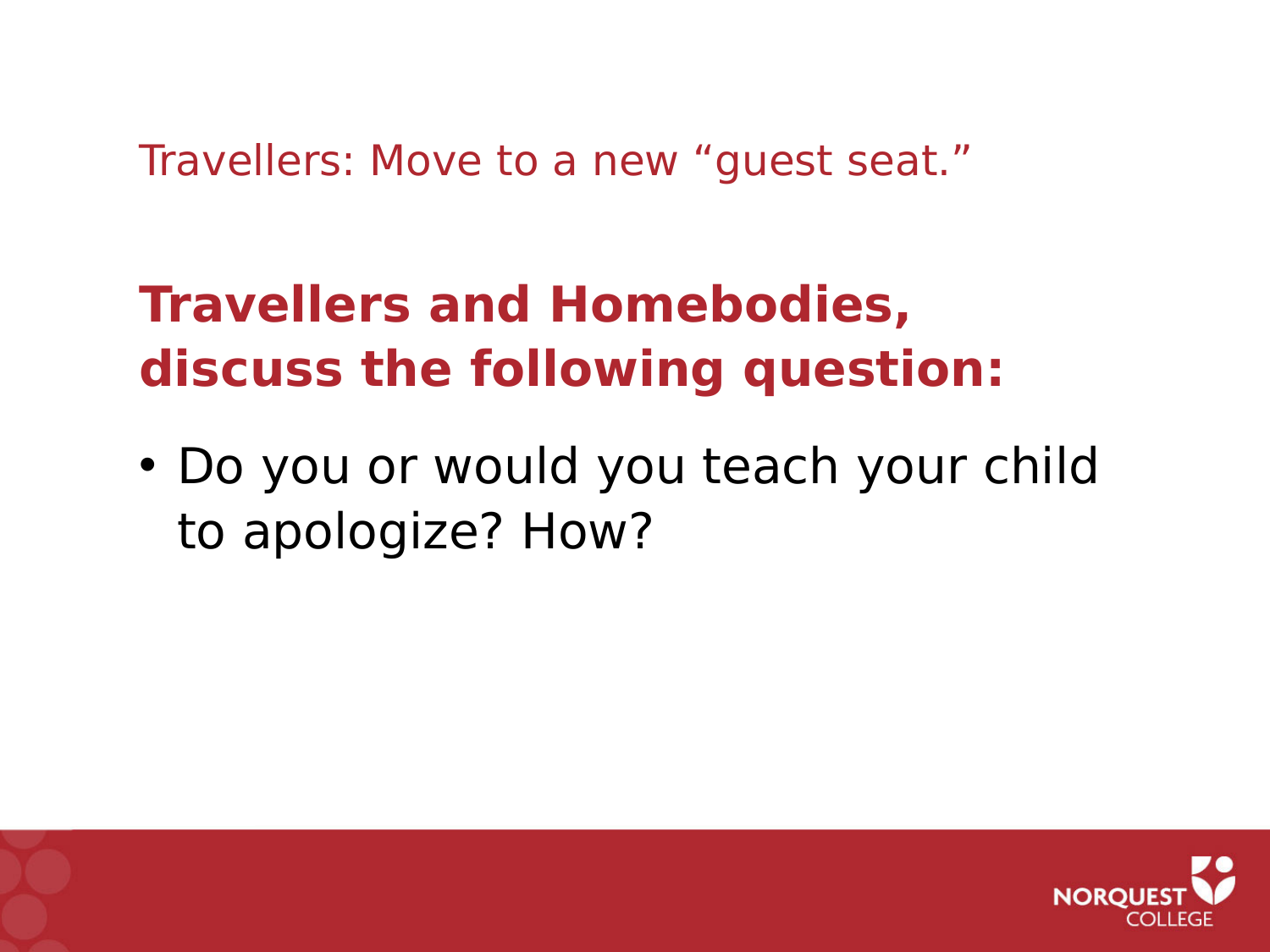

Travellers: Move to a new “guest seat.”
Travellers and Homebodies, discuss the following question:
Do you or would you teach your child to apologize? How?